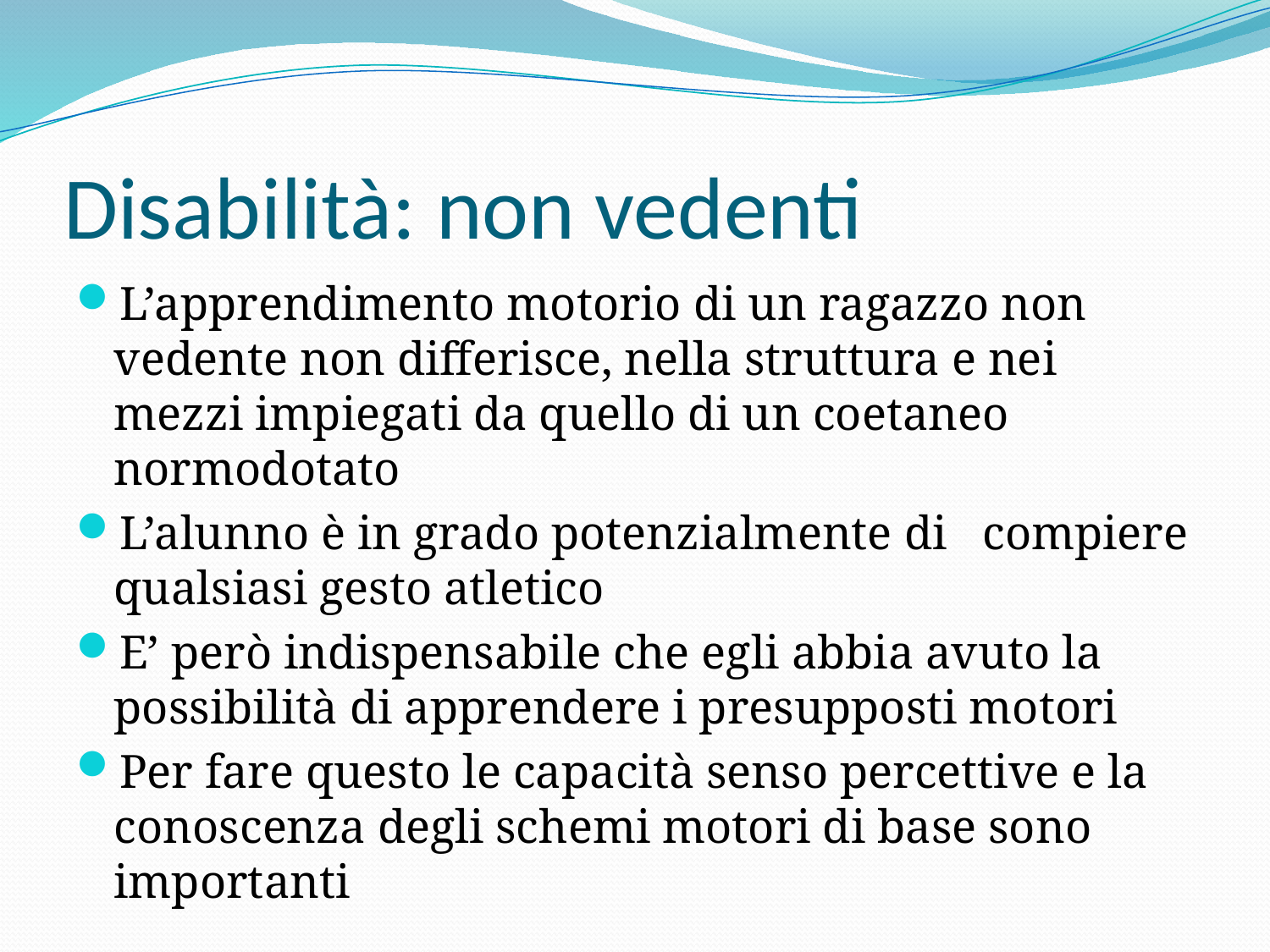

# Disabilità: non vedenti
L’apprendimento motorio di un ragazzo non vedente non differisce, nella struttura e nei mezzi impiegati da quello di un coetaneo normodotato
L’alunno è in grado potenzialmente di   compiere qualsiasi gesto atletico
E’ però indispensabile che egli abbia avuto la possibilità di apprendere i presupposti motori
Per fare questo le capacità senso percettive e la conoscenza degli schemi motori di base sono importanti